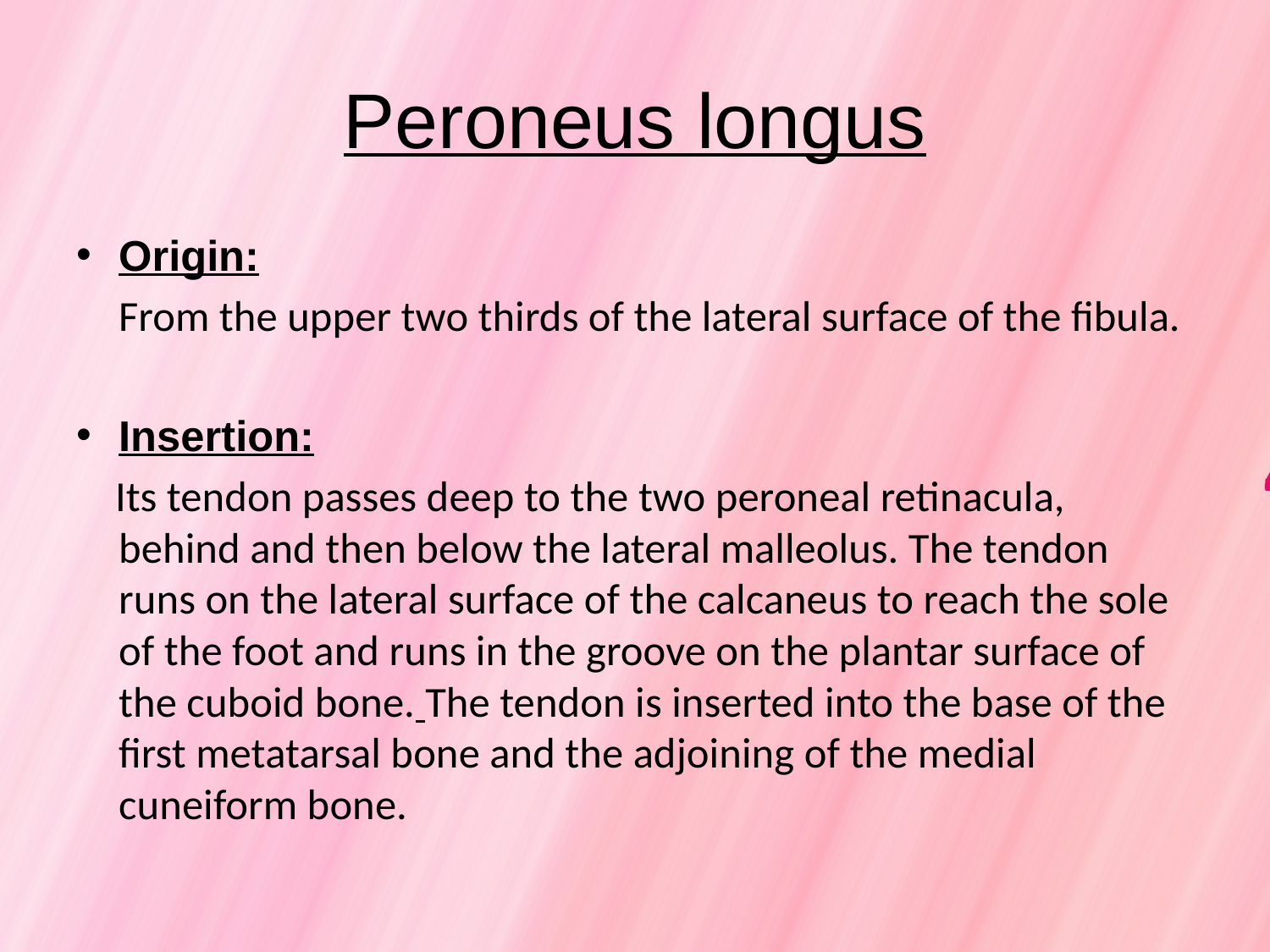

# Peroneus longus
Origin:
	From the upper two thirds of the lateral surface of the fibula.

Insertion:
    Its tendon passes deep to the two peroneal retinacula,  behind and then below the lateral malleolus. The tendon runs on the lateral surface of the calcaneus to reach the sole of the foot and runs in the groove on the plantar surface of the cuboid bone. The tendon is inserted into the base of the first metatarsal bone and the adjoining of the medial cuneiform bone.